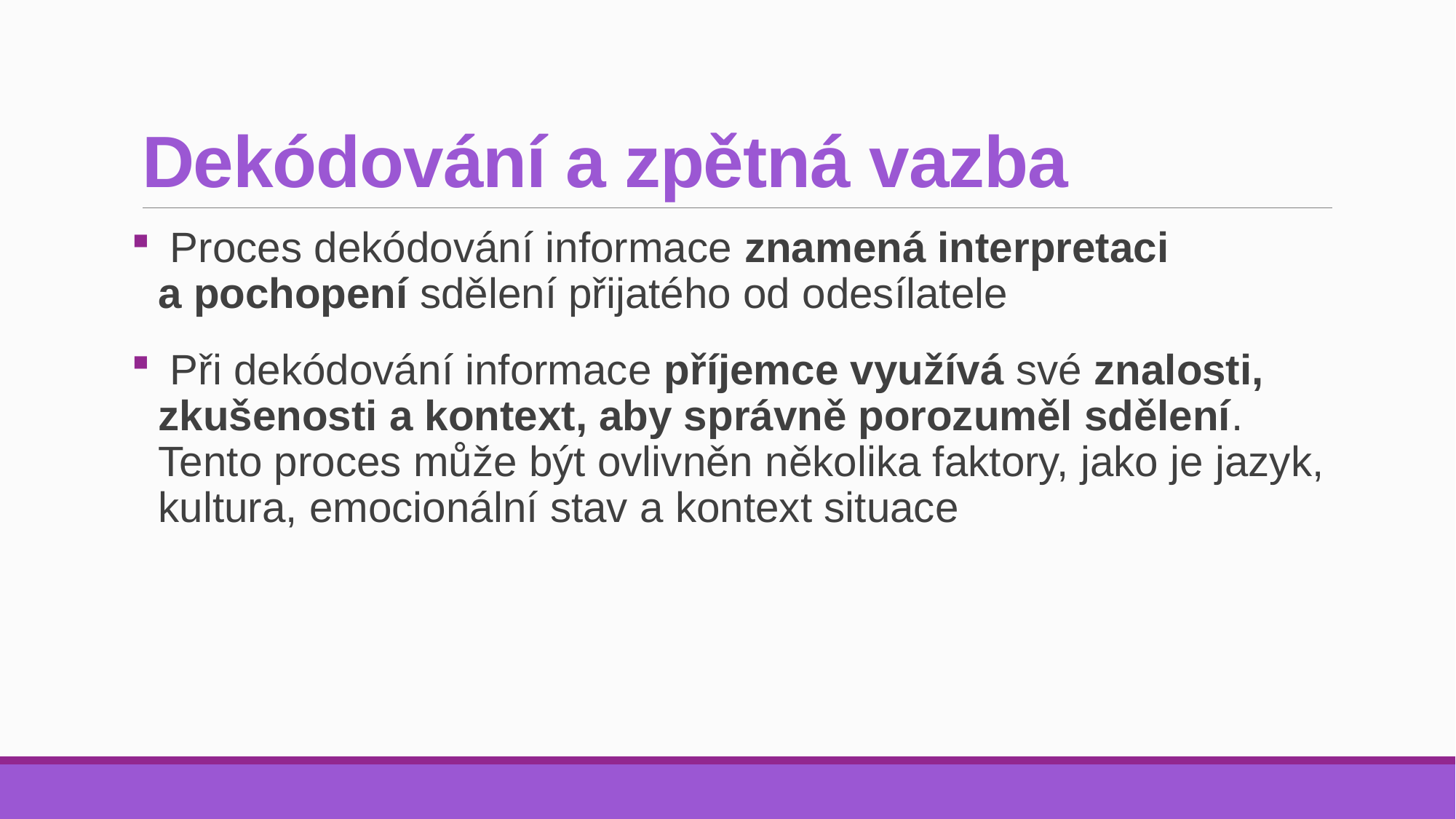

# Dekódování a zpětná vazba
 Proces dekódování informace znamená interpretaci
a pochopení sdělení přijatého od odesílatele
 Při dekódování informace příjemce využívá své znalosti, zkušenosti a kontext, aby správně porozuměl sdělení. Tento proces může být ovlivněn několika faktory, jako je jazyk, kultura, emocionální stav a kontext situace